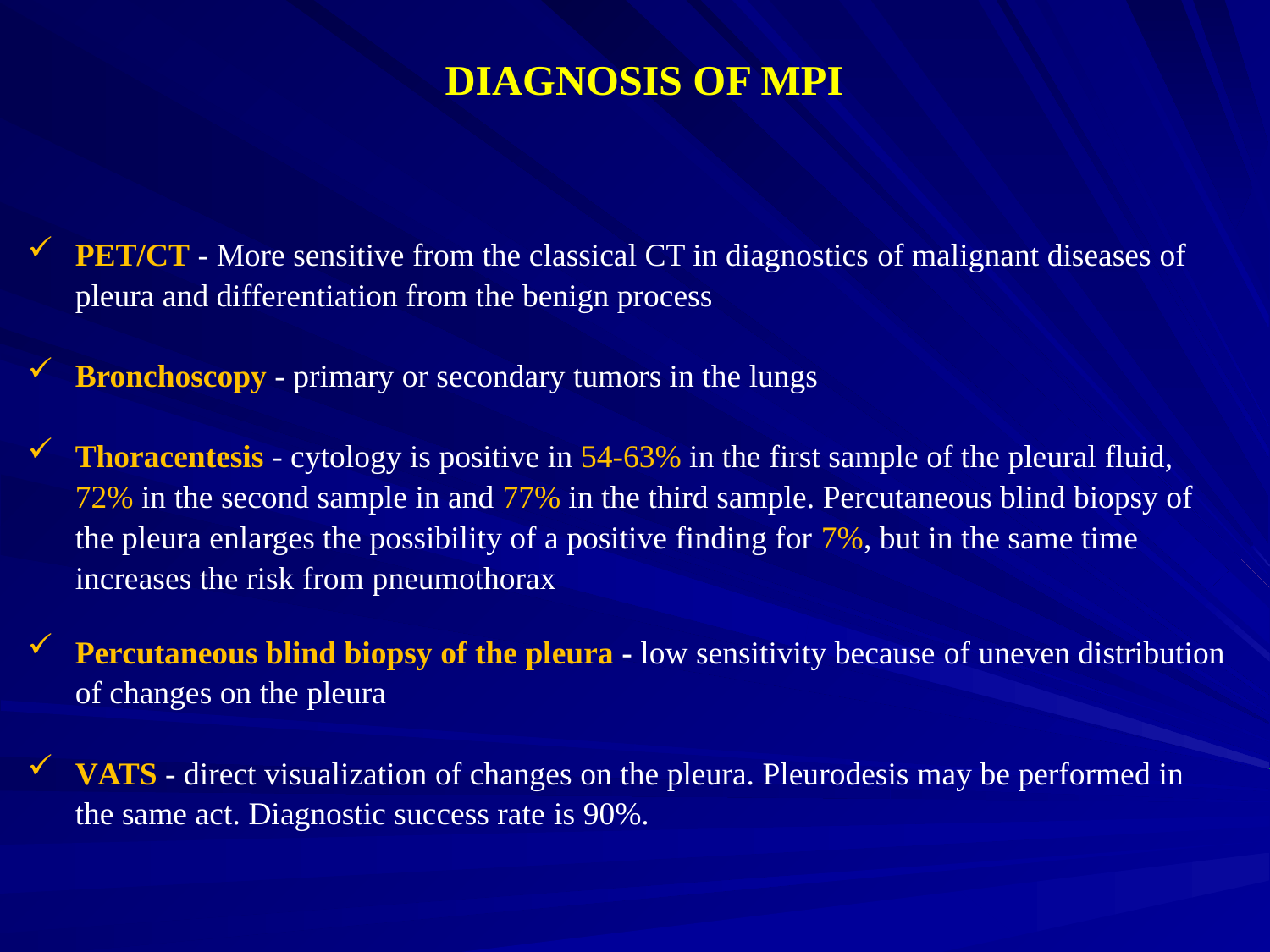

DIAGNOSIS OF MPI
PET/CT - More sensitive from the classical CT in diagnostics of malignant diseases of pleura and differentiation from the benign process

Bronchoscopy - primary or secondary tumors in the lungs

Thoracentesis - cytology is positive in 54-63% in the first sample of the pleural fluid, 72% in the second sample in and 77% in the third sample. Percutaneous blind biopsy of the pleura enlarges the possibility of a positive finding for 7%, but in the same time increases the risk from pneumothorax

Percutaneous blind biopsy of the pleura - low sensitivity because of uneven distribution of changes on the pleura

VATS - direct visualization of changes on the pleura. Pleurodesis may be performed in the same act. Diagnostic success rate is 90%.